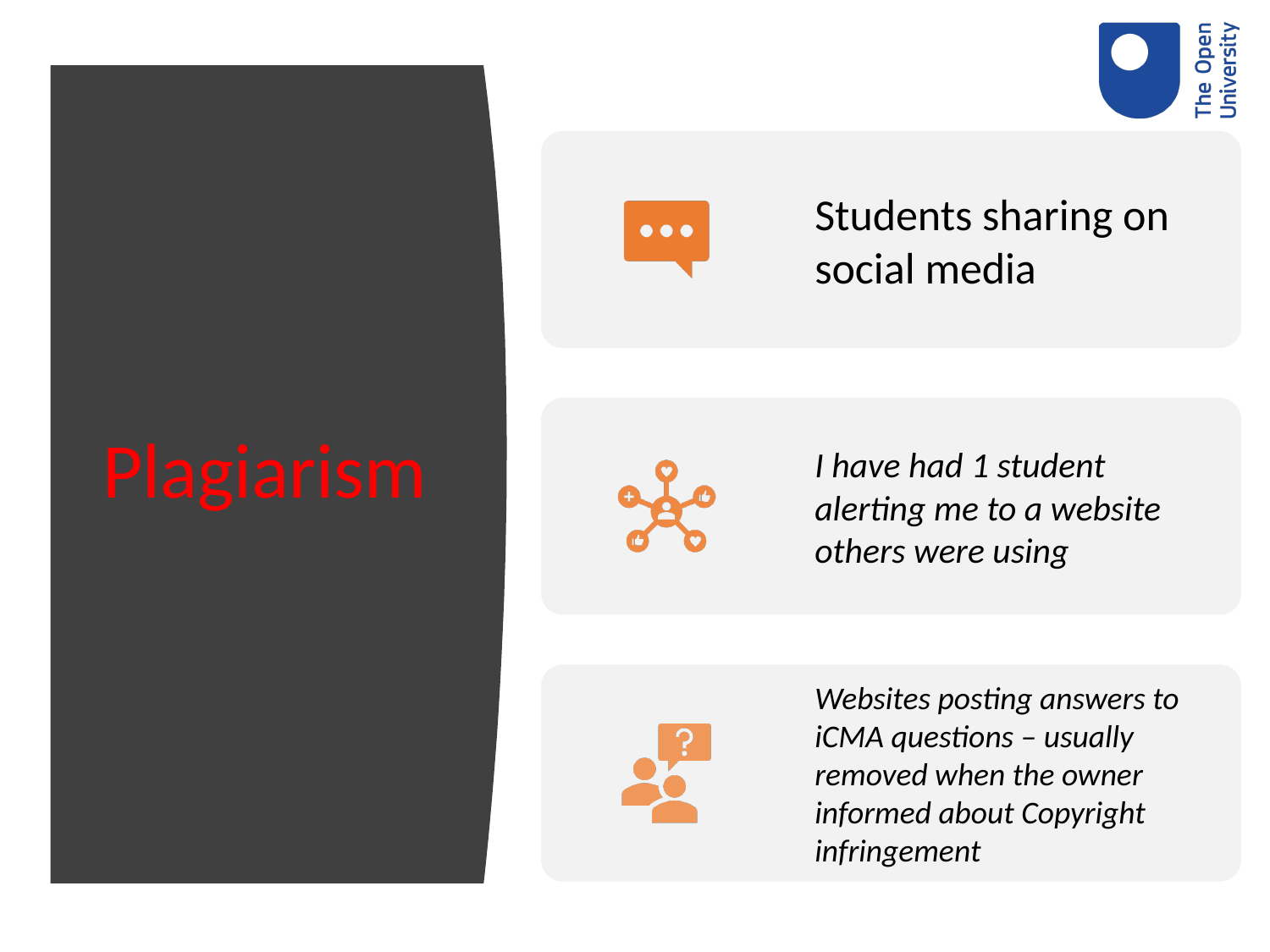

Students sharing on social media
I have had 1 student alerting me to a website others were using
Websites posting answers to iCMA questions – usually removed when the owner informed about Copyright infringement
# Plagiarism